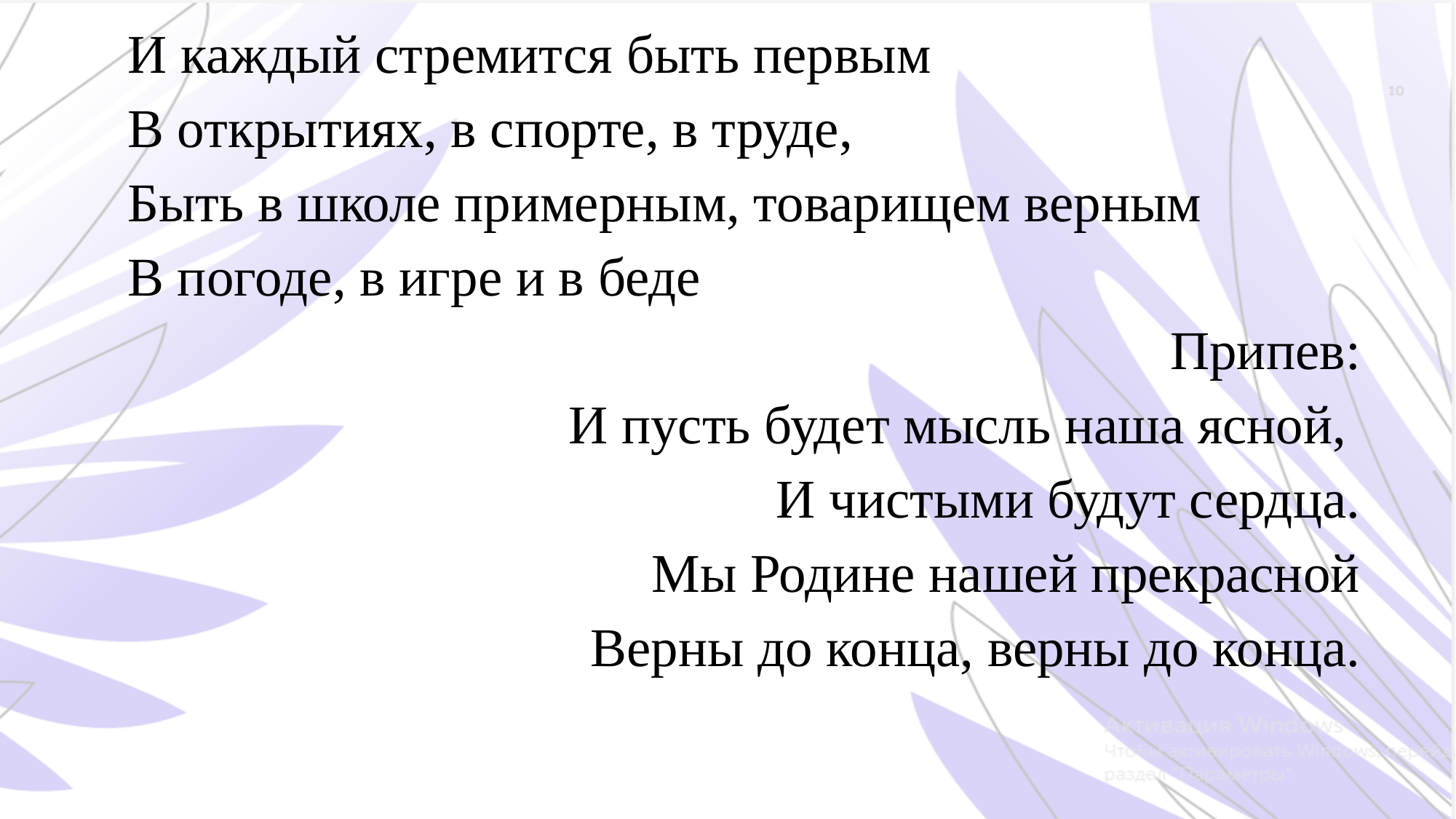

И каждый стремится быть первым
В открытиях, в спорте, в труде,
Быть в школе примерным, товарищем верным
В погоде, в игре и в беде
Припев:
И пусть будет мысль наша ясной,
И чистыми будут сердца.
Мы Родине нашей прекрасной
Верны до конца, верны до конца.